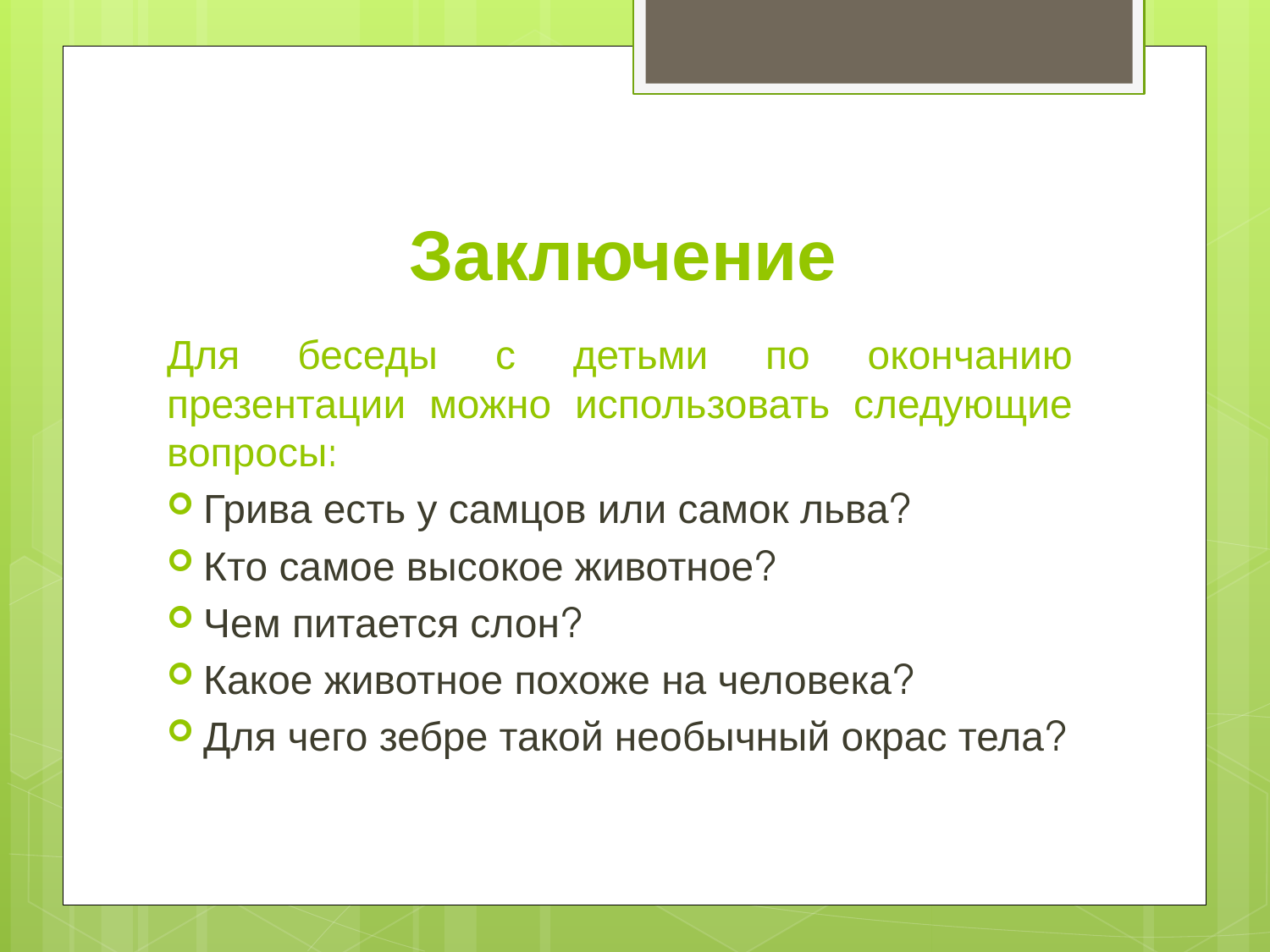

# Заключение
Для беседы с детьми по окончанию презентации можно использовать следующие вопросы:
Грива есть у самцов или самок льва?
Кто самое высокое животное?
Чем питается слон?
Какое животное похоже на человека?
Для чего зебре такой необычный окрас тела?